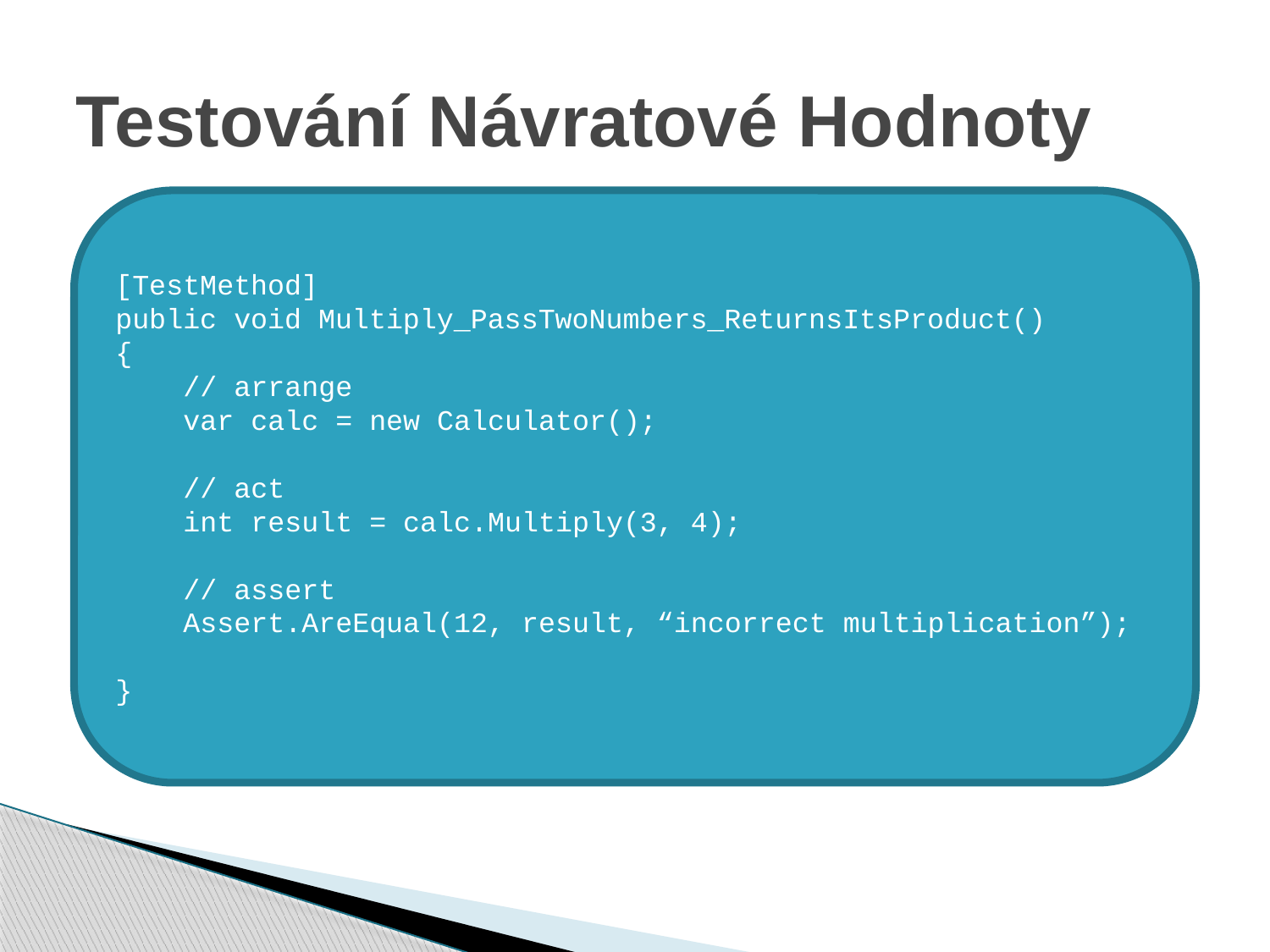

# Testování Návratové Hodnoty
[TestMethod]
public void Multiply_PassTwoNumbers_ReturnsItsProduct()
{
    // arrange
    var calc = new Calculator();

    // act
    int result = calc.Multiply(3, 4);

    // assert
    Assert.AreEqual(12, result, “incorrect multiplication”);
}